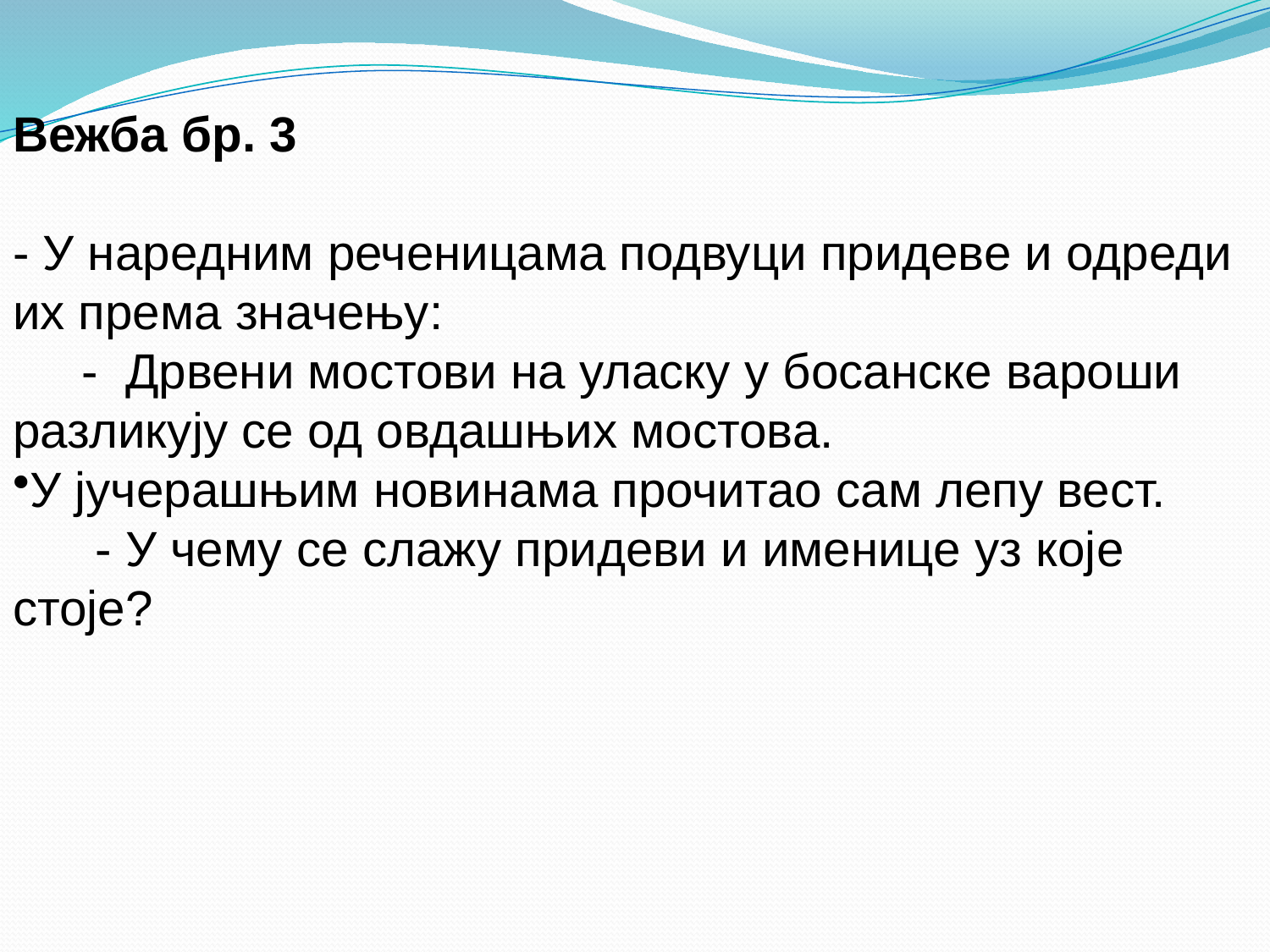

Вежба бр. 3

- У наредним реченицама подвуци придеве и одреди их према значењу:
     -  Дрвени мостови на уласку у босанске вароши разликују се од овдашњих мостова.
У јучерашњим новинама прочитао сам лепу вест.
      - У чему се слажу придеви и именице уз које стоје?